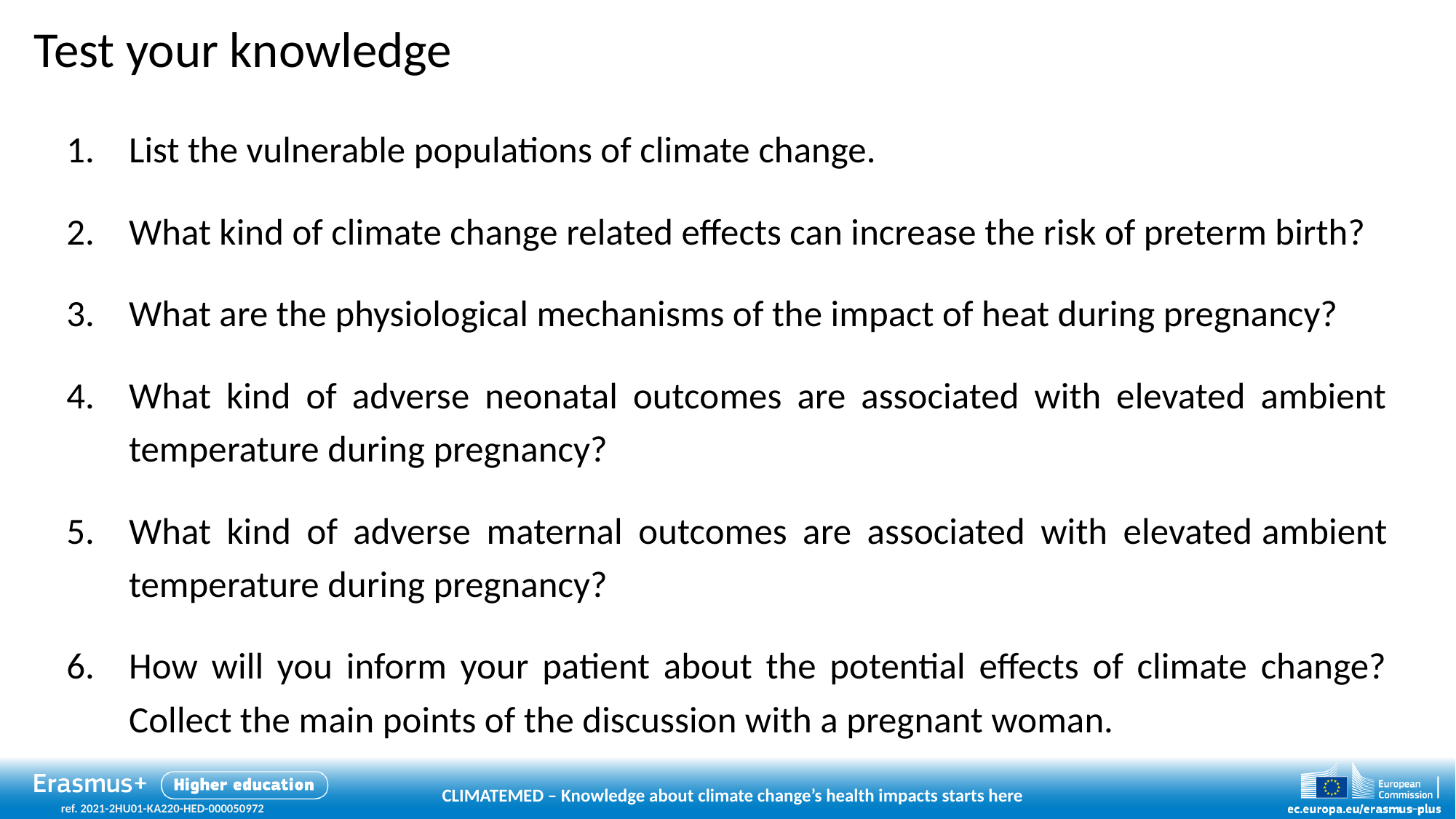

# Test your knowledge
List the vulnerable populations of climate change.
What kind of climate change related effects can increase the risk of preterm birth?
What are the physiological mechanisms of the impact of heat during pregnancy?
What kind of adverse neonatal outcomes are associated with elevated ambient temperature during pregnancy?
What kind of adverse maternal outcomes are associated with elevated ambient temperature during pregnancy?
How will you inform your patient about the potential effects of climate change? Collect the main points of the discussion with a pregnant woman.